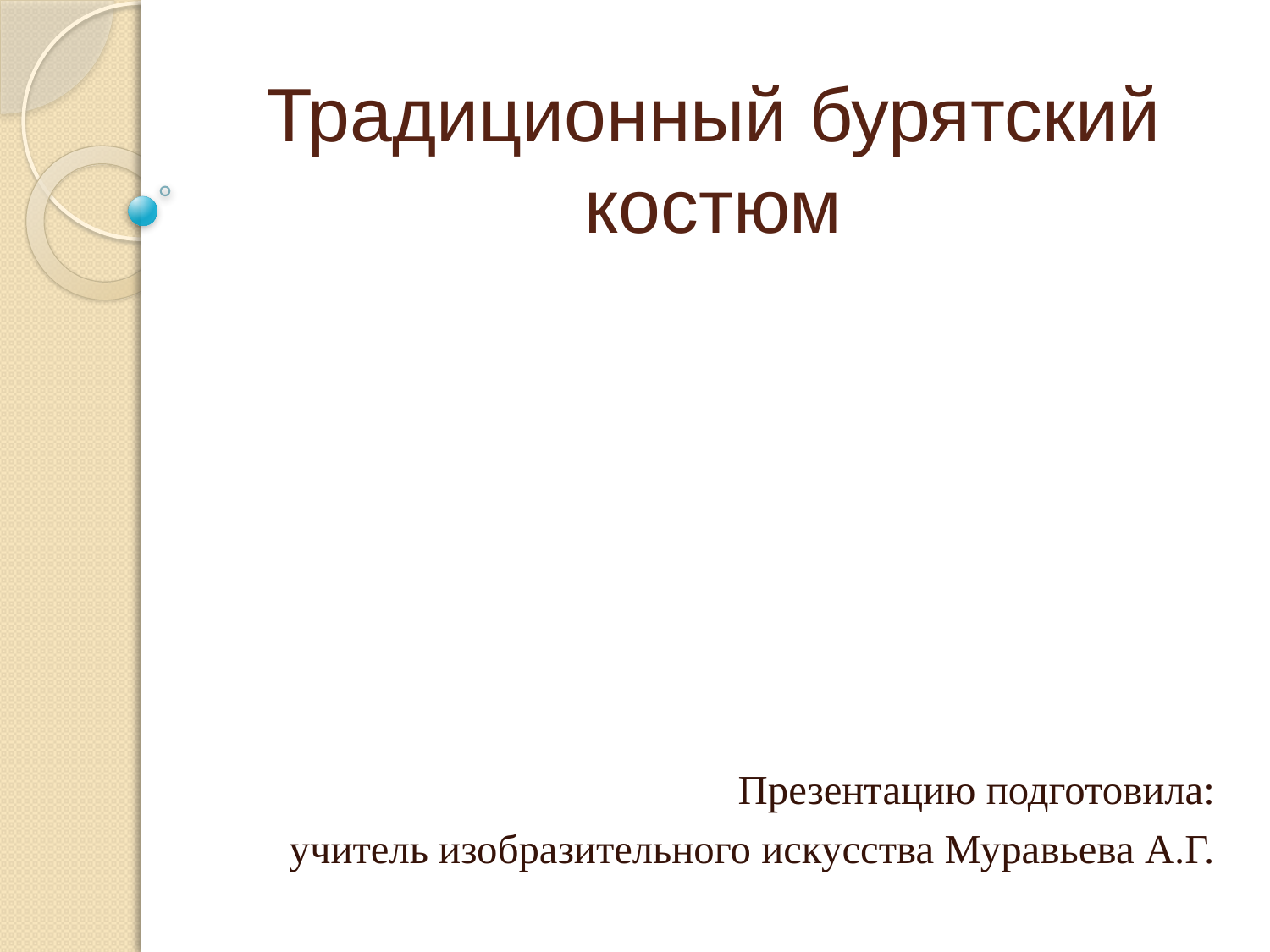

# Традиционный бурятский костюм

Презентацию подготовила:
учитель изобразительного искусства Муравьева А.Г.